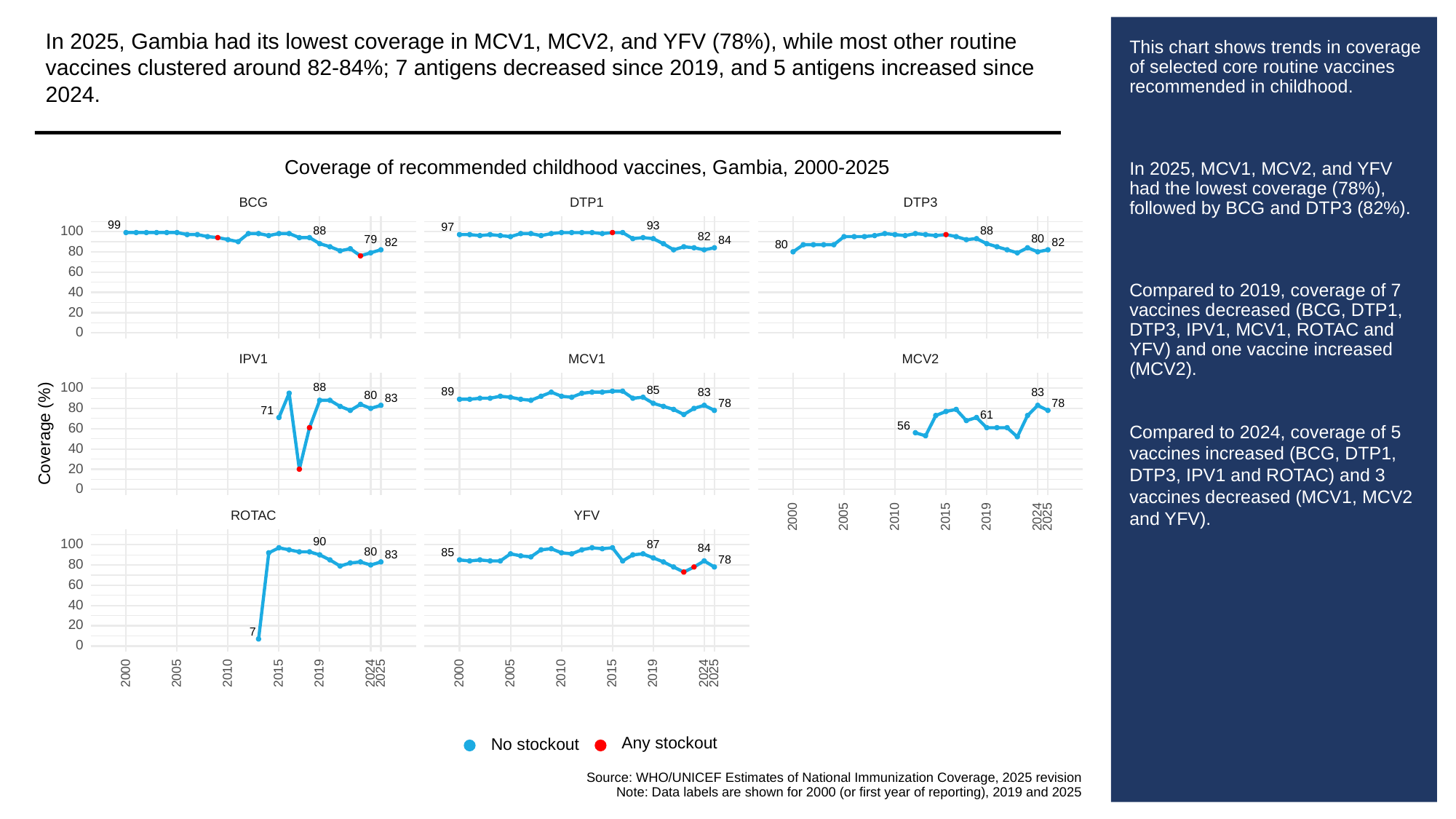

In 2025, Gambia had its lowest coverage in MCV1, MCV2, and YFV (78%), while most other routine vaccines clustered around 82-84%; 7 antigens decreased since 2019, and 5 antigens increased since 2024.
# This chart shows trends in coverage of selected core routine vaccines recommended in childhood.

In 2025, MCV1, MCV2, and YFV had the lowest coverage (78%), followed by BCG and DTP3 (82%).

Compared to 2019, coverage of 7 vaccines decreased (BCG, DTP1, DTP3, IPV1, MCV1, ROTAC and YFV) and one vaccine increased (MCV2).

Compared to 2024, coverage of 5 vaccines increased (BCG, DTP1, DTP3, IPV1 and ROTAC) and 3 vaccines decreased (MCV1, MCV2 and YFV).

Coverage of recommended childhood vaccines, Gambia, 2000-2025
BCG
DTP3
DTP1

99
93
97
100
88
88

82

80

79

84

82
82

80

80

60

40

20

0

MCV1
MCV2
IPV1

100
88
85

89
83
83

80

83

78
78

80

71

61

56
60

Coverage (%)

40

20

0

ROTAC
YFV
2000
2005
2010
2015
2019
2024
2025

90
100
87
84

80
85

83

78

80

60

40

20

7

0

2000
2005
2010
2015
2019
2024
2025
2000
2005
2010
2015
2019
2024
2025
Any stockout
No stockout

Source: WHO/UNICEF Estimates of National Immunization Coverage, 2025 revision
Note: Data labels are shown for 2000 (or first year of reporting), 2019 and 2025